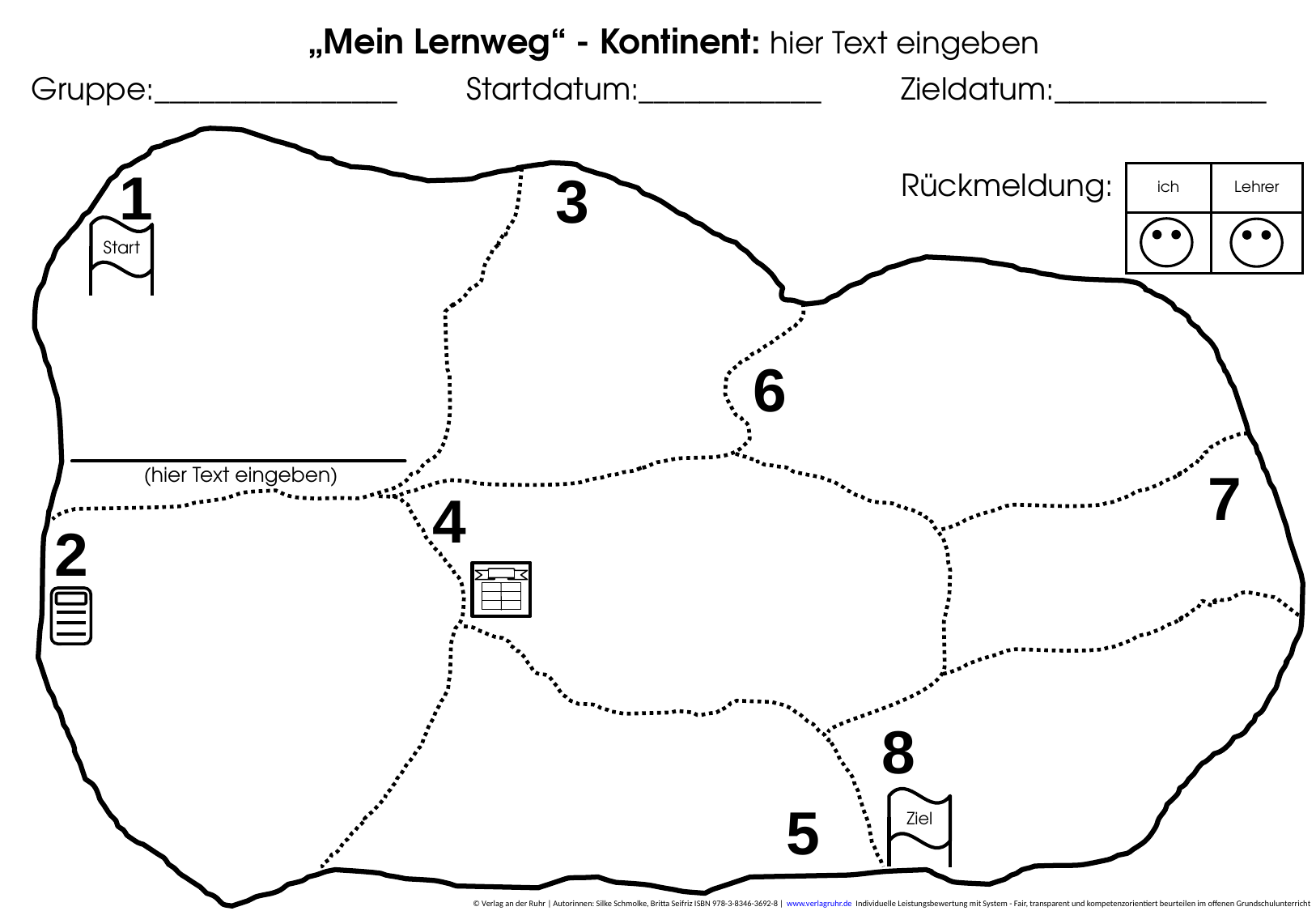

„Mein Lernweg“ - Kontinent: hier Text eingeben
Gruppe:________________
Startdatum:____________
Zieldatum:______________

1
3
| Rückmeldung: | ich | Lehrer |
| --- | --- | --- |
|  |  |  |

Start

6

7

(hier Text eingeben)
4

2

8
5
Ziel